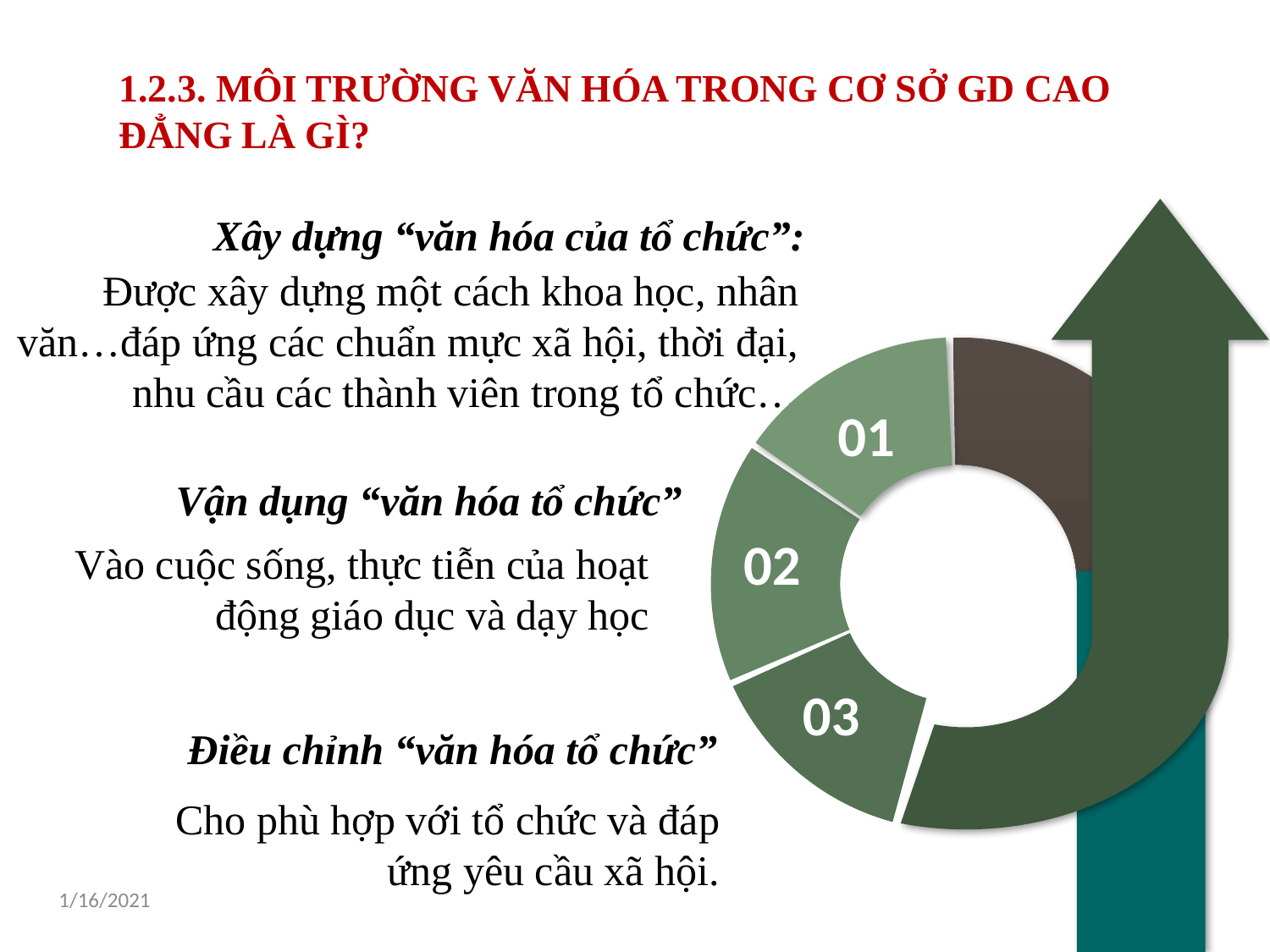

1.2.3. MÔI TRƯỜNG VĂN HÓA TRONG CƠ SỞ GD CAO ĐẲNG LÀ GÌ?

Xây dựng “văn hóa của tổ chức”:
Được xây dựng một cách khoa học, nhân văn…đáp ứng các chuẩn mực xã hội, thời đại, nhu cầu các thành viên trong tổ chức…
01
Vận dụng “văn hóa tổ chức”
Vào cuộc sống, thực tiễn của hoạt động giáo dục và dạy học
02
03
Điều chỉnh “văn hóa tổ chức”
Cho phù hợp với tổ chức và đáp ứng yêu cầu xã hội.
1/16/2021